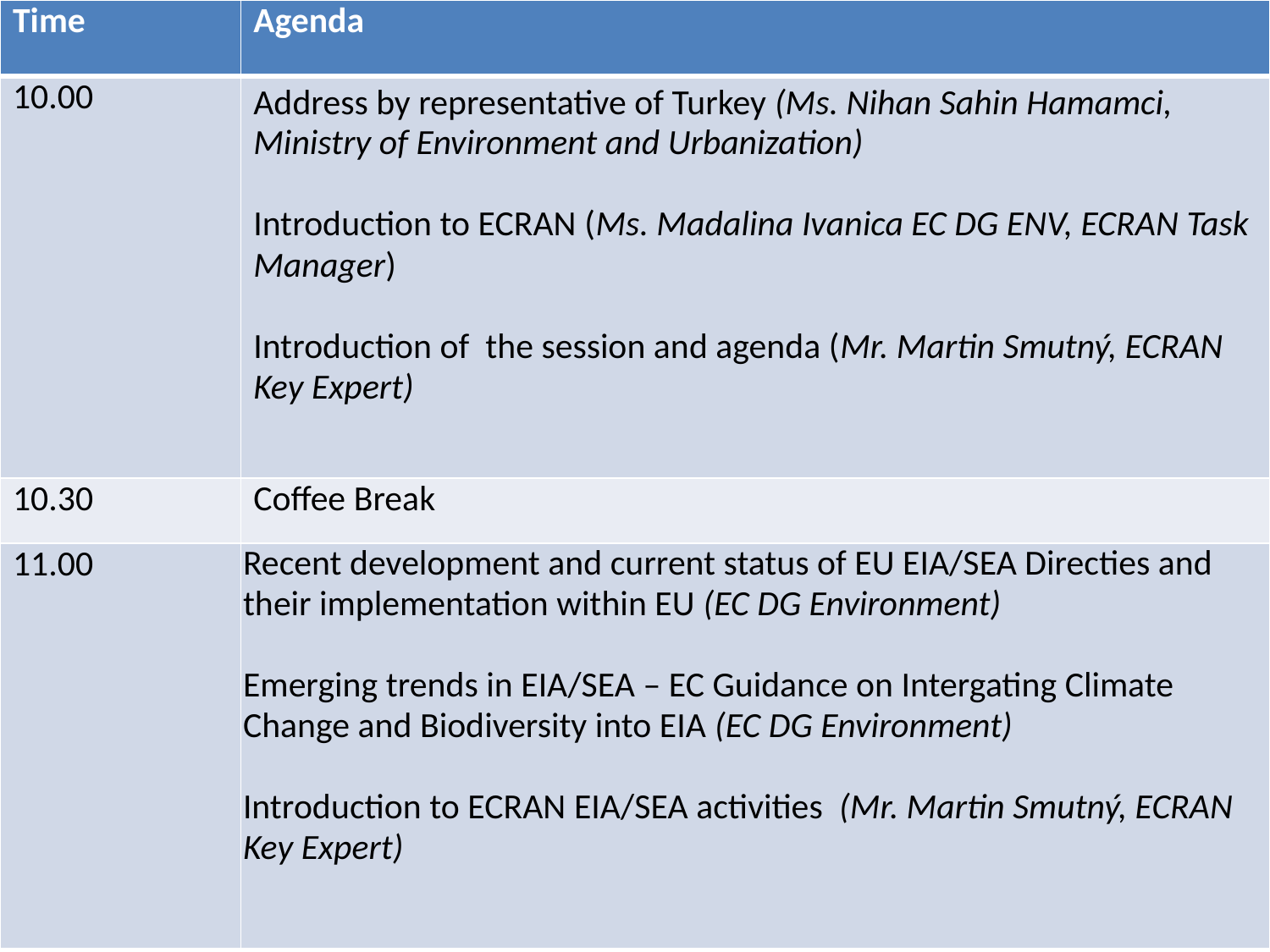

| Time | Agenda |
| --- | --- |
| 10.00 | Address by representative of Turkey (Ms. Nihan Sahin Hamamci, Ministry of Environment and Urbanization) Introduction to ECRAN (Ms. Madalina Ivanica EC DG ENV, ECRAN Task Manager) Introduction of the session and agenda (Mr. Martin Smutný, ECRAN Key Expert) |
| 10.30 | Coffee Break |
| 11.00 | Recent development and current status of EU EIA/SEA Directies and their implementation within EU (EC DG Environment) Emerging trends in EIA/SEA – EC Guidance on Intergating Climate Change and Biodiversity into EIA (EC DG Environment) Introduction to ECRAN EIA/SEA activities (Mr. Martin Smutný, ECRAN Key Expert) |